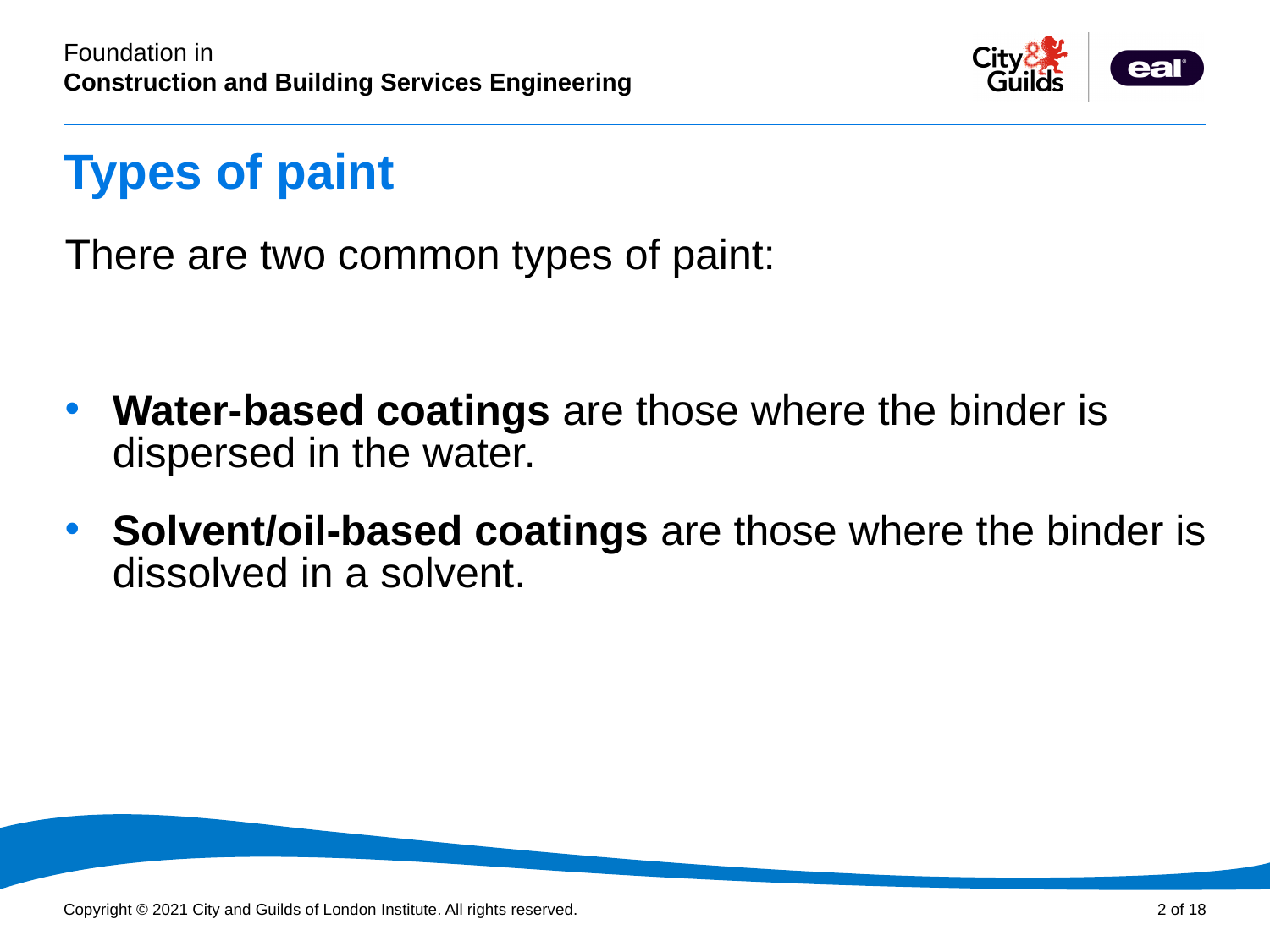

# Types of paint
There are two common types of paint:

Water-based coatings are those where the binder is dispersed in the water.
Solvent/oil-based coatings are those where the binder is dissolved in a solvent.